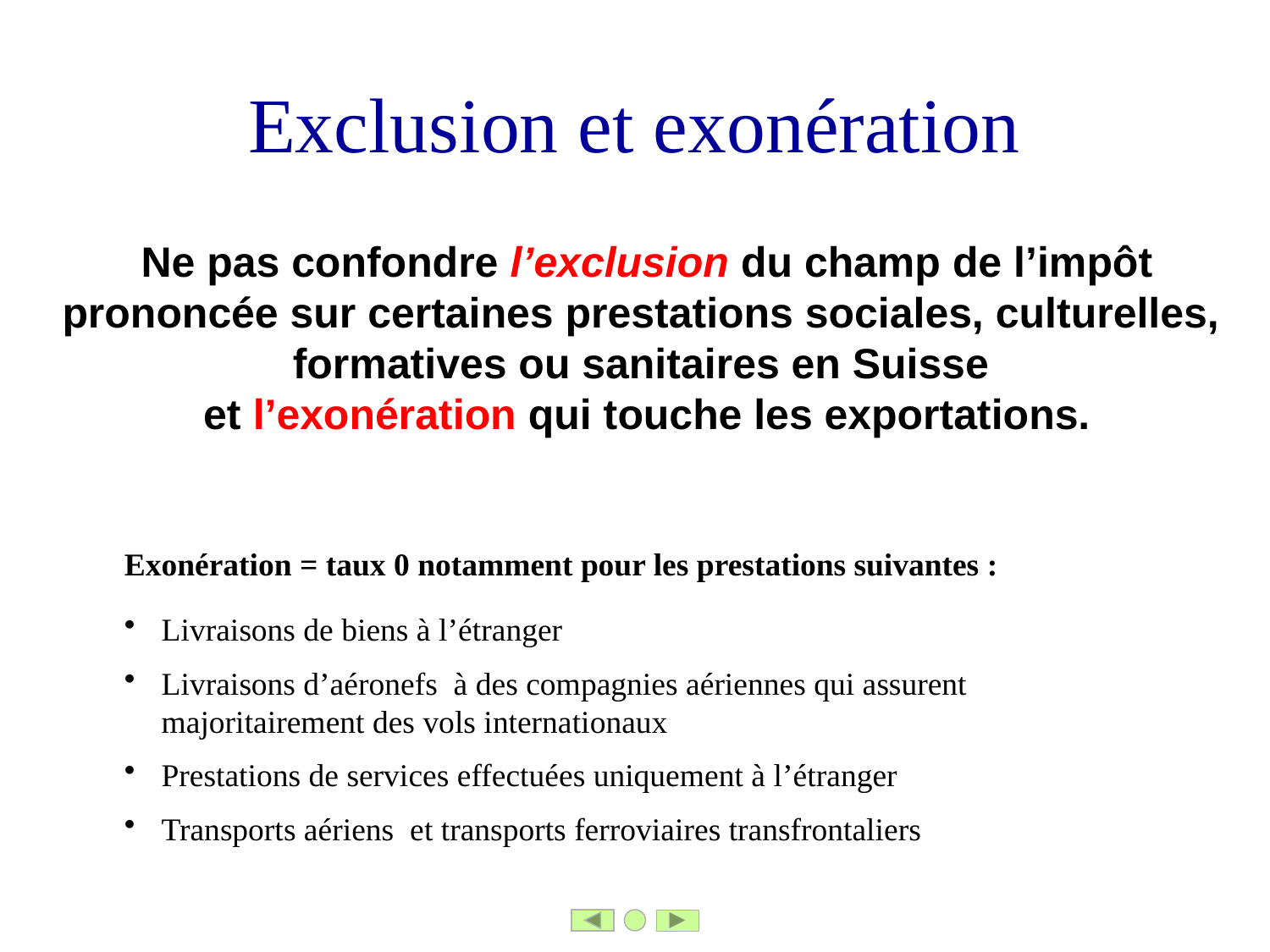

# Exclusion et exonération
Ne pas confondre l’exclusion du champ de l’impôt
prononcée sur certaines prestations sociales, culturelles,
formatives ou sanitaires en Suisse
et l’exonération qui touche les exportations.
Exonération = taux 0 notamment pour les prestations suivantes :
Livraisons de biens à l’étranger
Livraisons d’aéronefs  à des compagnies aériennes qui assurent majoritairement des vols internationaux
Prestations de services effectuées uniquement à l’étranger
Transports aériens  et transports ferroviaires transfrontaliers